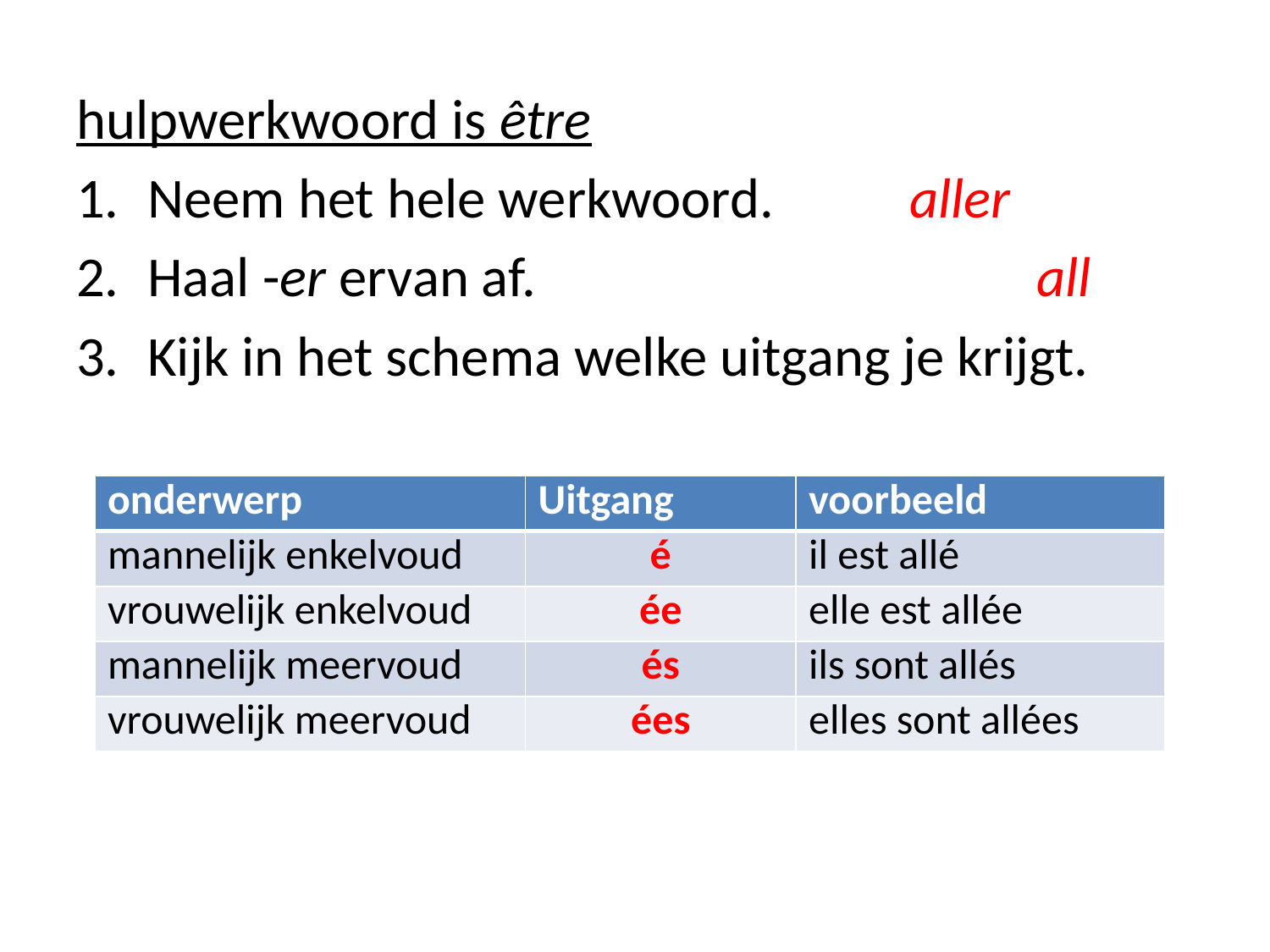

hulpwerkwoord is être
Neem het hele werkwoord.		aller
Haal -er ervan af.				all
Kijk in het schema welke uitgang je krijgt.

| onderwerp | Uitgang | voorbeeld |
| --- | --- | --- |
| mannelijk enkelvoud | é | il est allé |
| vrouwelijk enkelvoud | ée | elle est allée |
| mannelijk meervoud | és | ils sont allés |
| vrouwelijk meervoud | ées | elles sont allées |